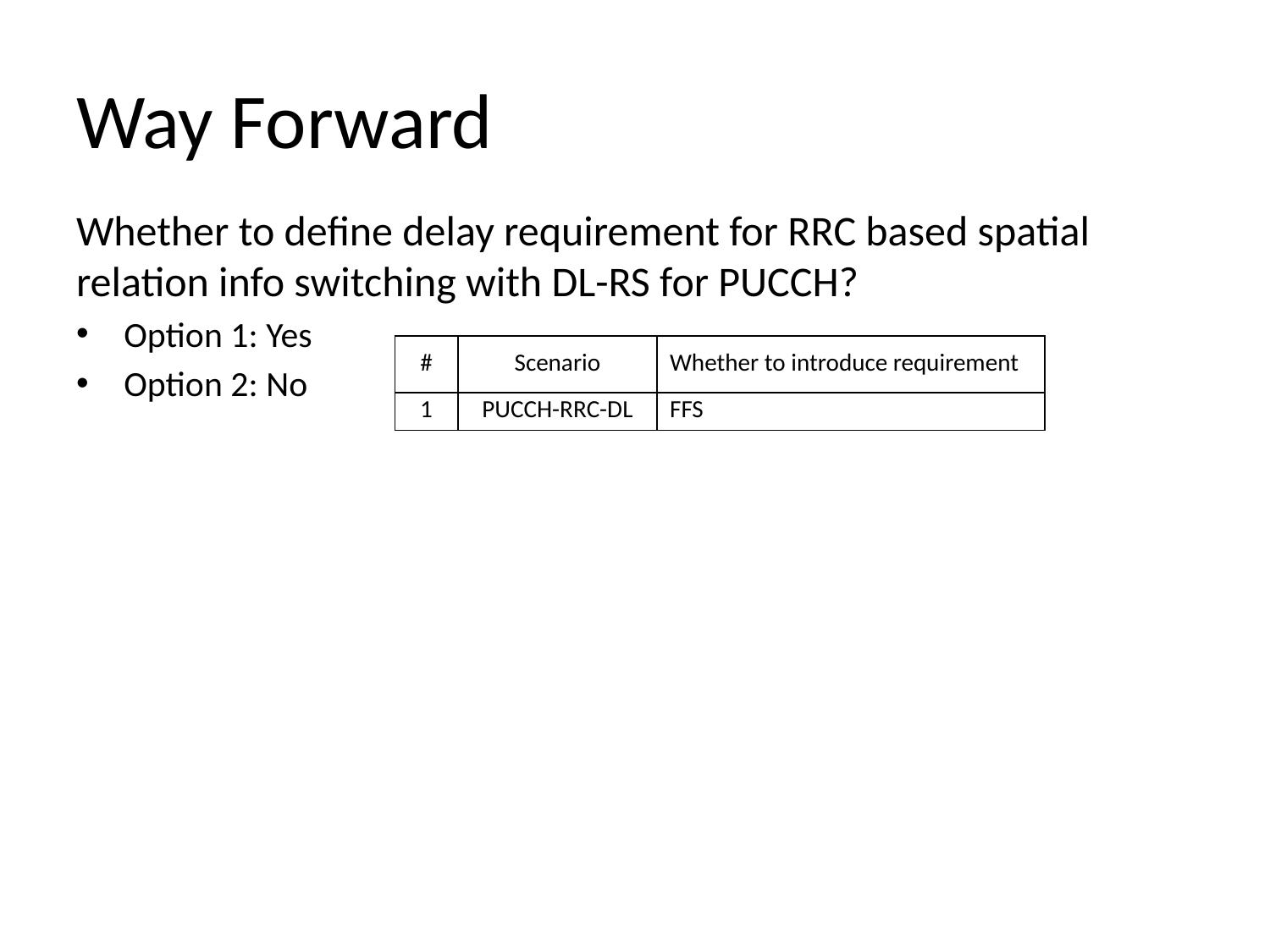

# Way Forward
Whether to define delay requirement for RRC based spatial relation info switching with DL-RS for PUCCH?
Option 1: Yes
Option 2: No

| # | Scenario | Whether to introduce requirement |
| --- | --- | --- |
| 1 | PUCCH-RRC-DL | FFS |